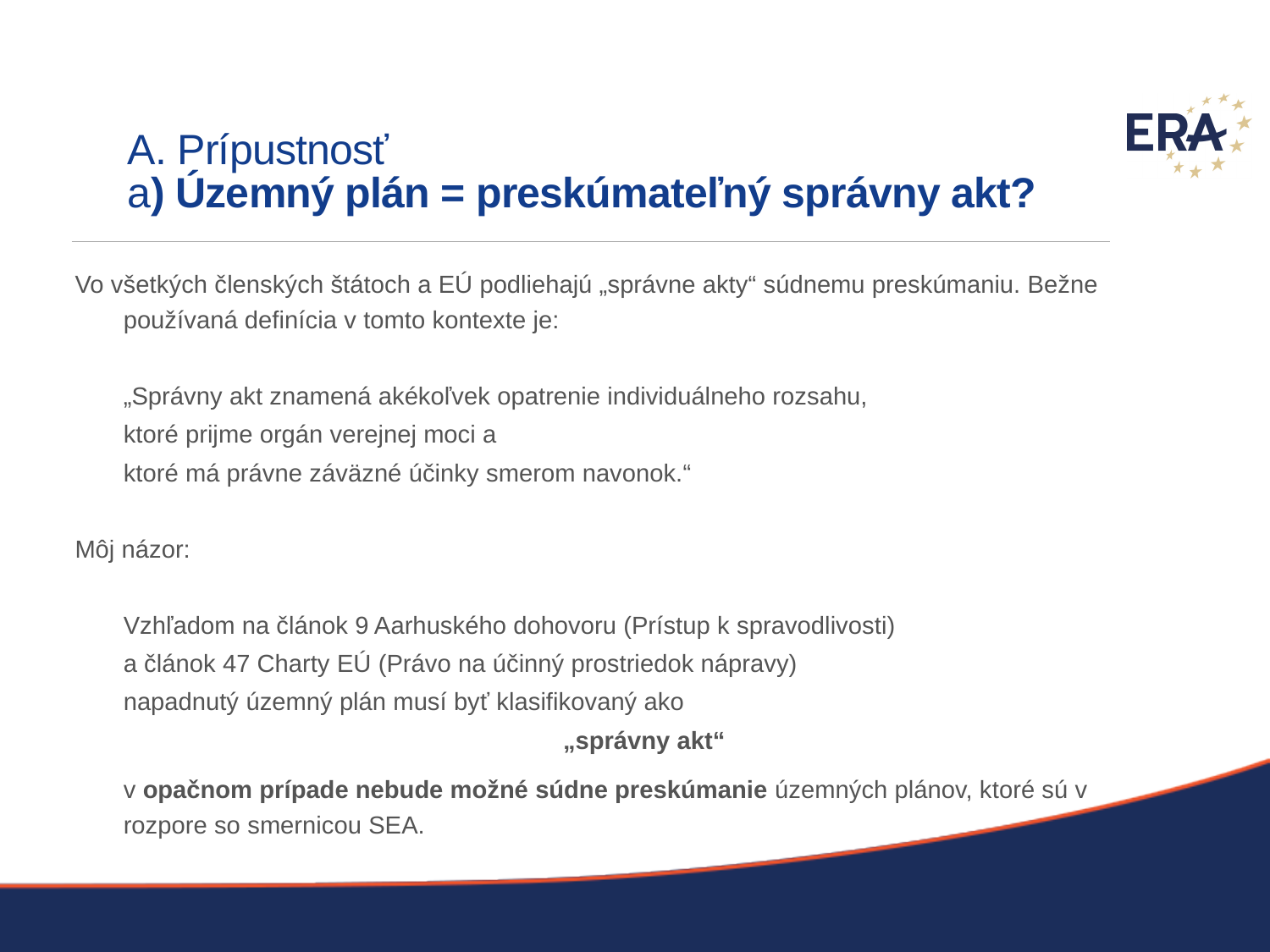

# A. Prípustnosť a) Územný plán = preskúmateľný správny akt?
Vo všetkých členských štátoch a EÚ podliehajú „správne akty“ súdnemu preskúmaniu. Bežne používaná definícia v tomto kontexte je:

		„Správny akt znamená akékoľvek opatrenie individuálneho rozsahu,
		ktoré prijme orgán verejnej moci a
		ktoré má právne záväzné účinky smerom navonok.“

Môj názor:

	Vzhľadom na článok 9 Aarhuského dohovoru (Prístup k spravodlivosti)
	a článok 47 Charty EÚ (Právo na účinný prostriedok nápravy)
	napadnutý územný plán musí byť klasifikovaný ako
	„správny akt“
	v opačnom prípade nebude možné súdne preskúmanie územných plánov, ktoré sú v rozpore so smernicou SEA.